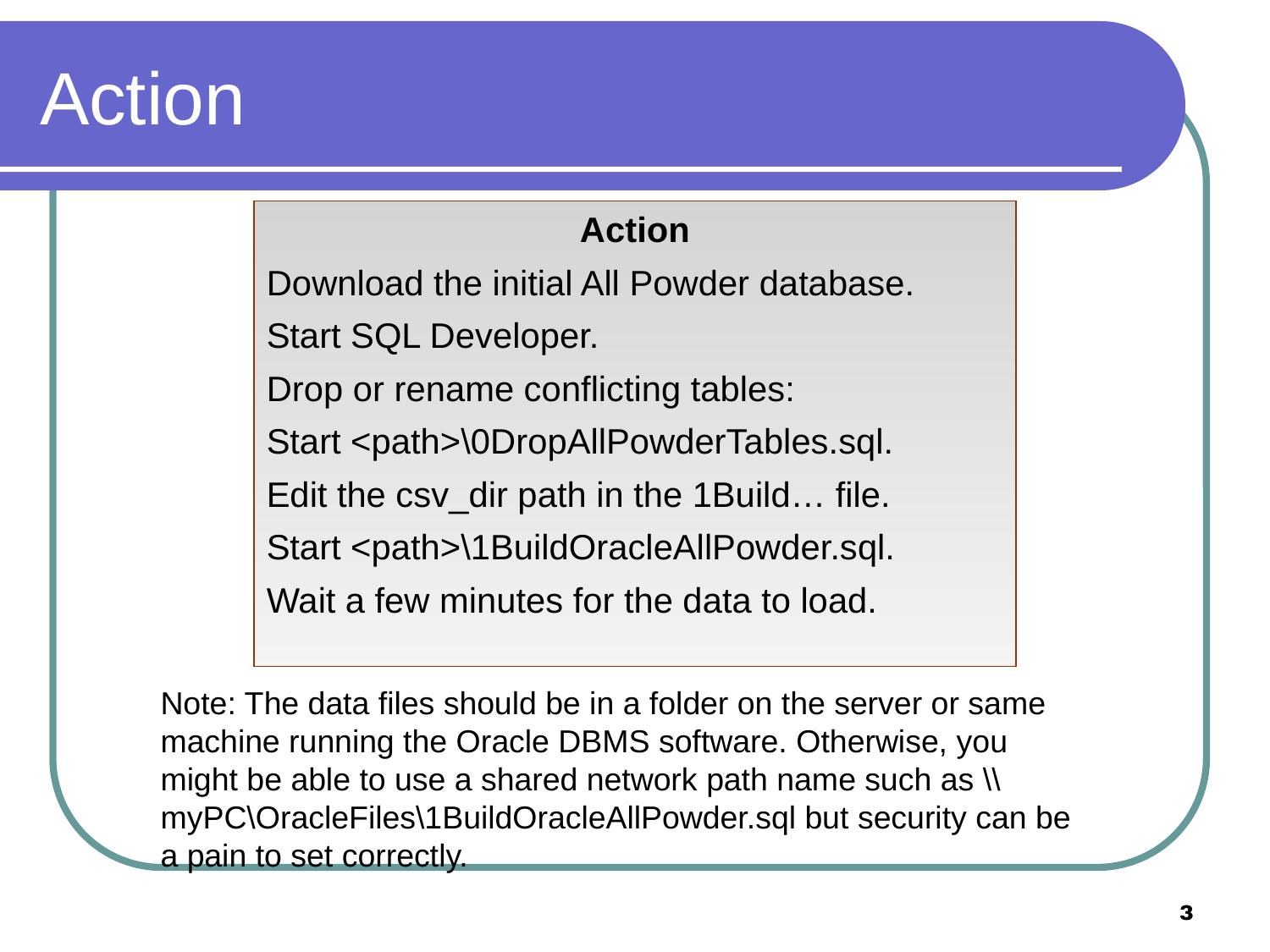

# Action
Action
Download the initial All Powder database.
Start SQL Developer.
Drop or rename conflicting tables:
Start <path>\0DropAllPowderTables.sql.
Edit the csv_dir path in the 1Build… file.
Start <path>\1BuildOracleAllPowder.sql.
Wait a few minutes for the data to load.
Note: The data files should be in a folder on the server or same machine running the Oracle DBMS software. Otherwise, you might be able to use a shared network path name such as \\myPC\OracleFiles\1BuildOracleAllPowder.sql but security can be a pain to set correctly.
3